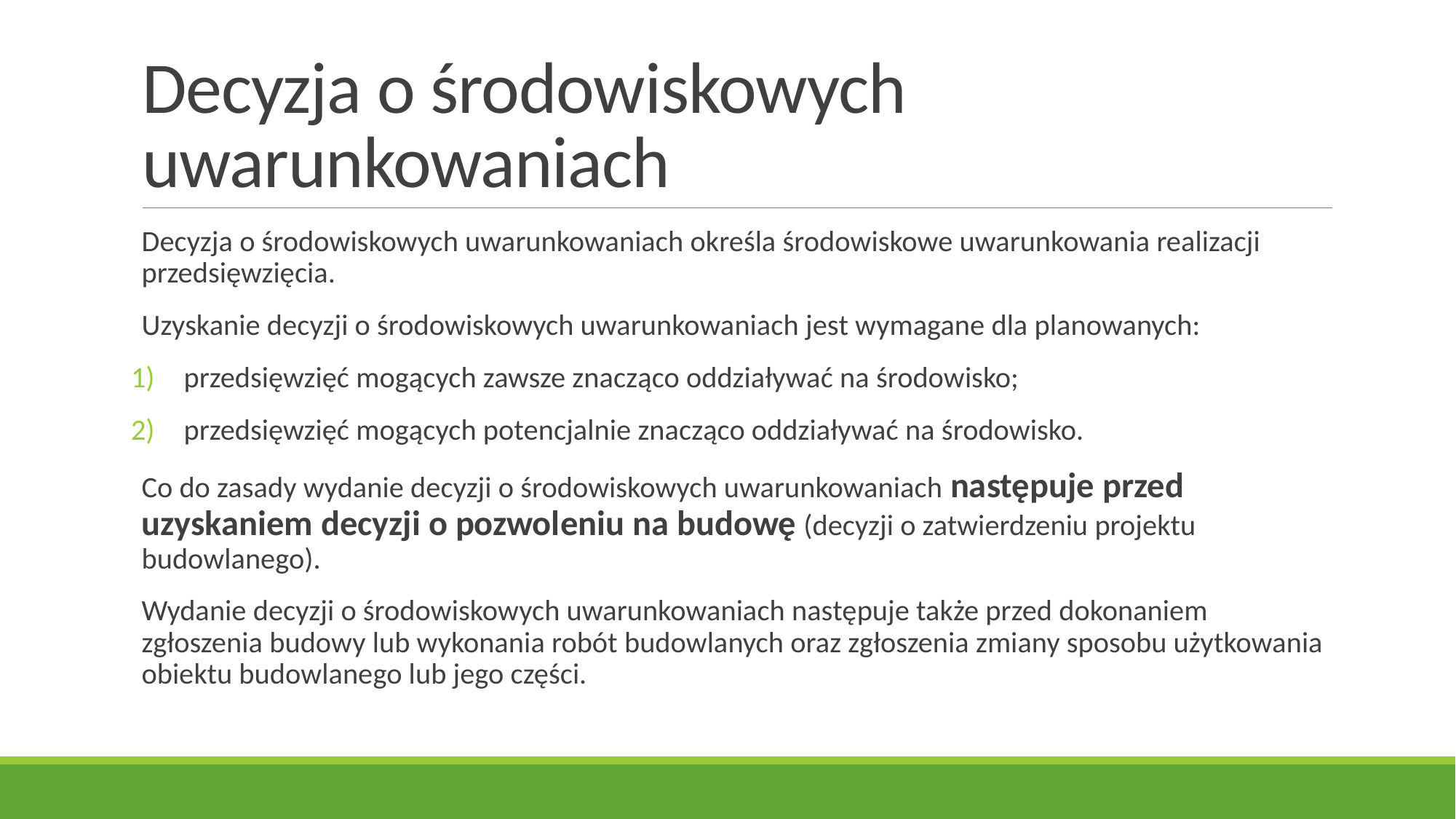

# Decyzja o środowiskowych uwarunkowaniach
Decyzja o środowiskowych uwarunkowaniach określa środowiskowe uwarunkowania realizacji przedsięwzięcia.
Uzyskanie decyzji o środowiskowych uwarunkowaniach jest wymagane dla planowanych:
przedsięwzięć mogących zawsze znacząco oddziaływać na środowisko;
przedsięwzięć mogących potencjalnie znacząco oddziaływać na środowisko.
Co do zasady wydanie decyzji o środowiskowych uwarunkowaniach następuje przed uzyskaniem decyzji o pozwoleniu na budowę (decyzji o zatwierdzeniu projektu budowlanego).
Wydanie decyzji o środowiskowych uwarunkowaniach następuje także przed dokonaniem zgłoszenia budowy lub wykonania robót budowlanych oraz zgłoszenia zmiany sposobu użytkowania obiektu budowlanego lub jego części.